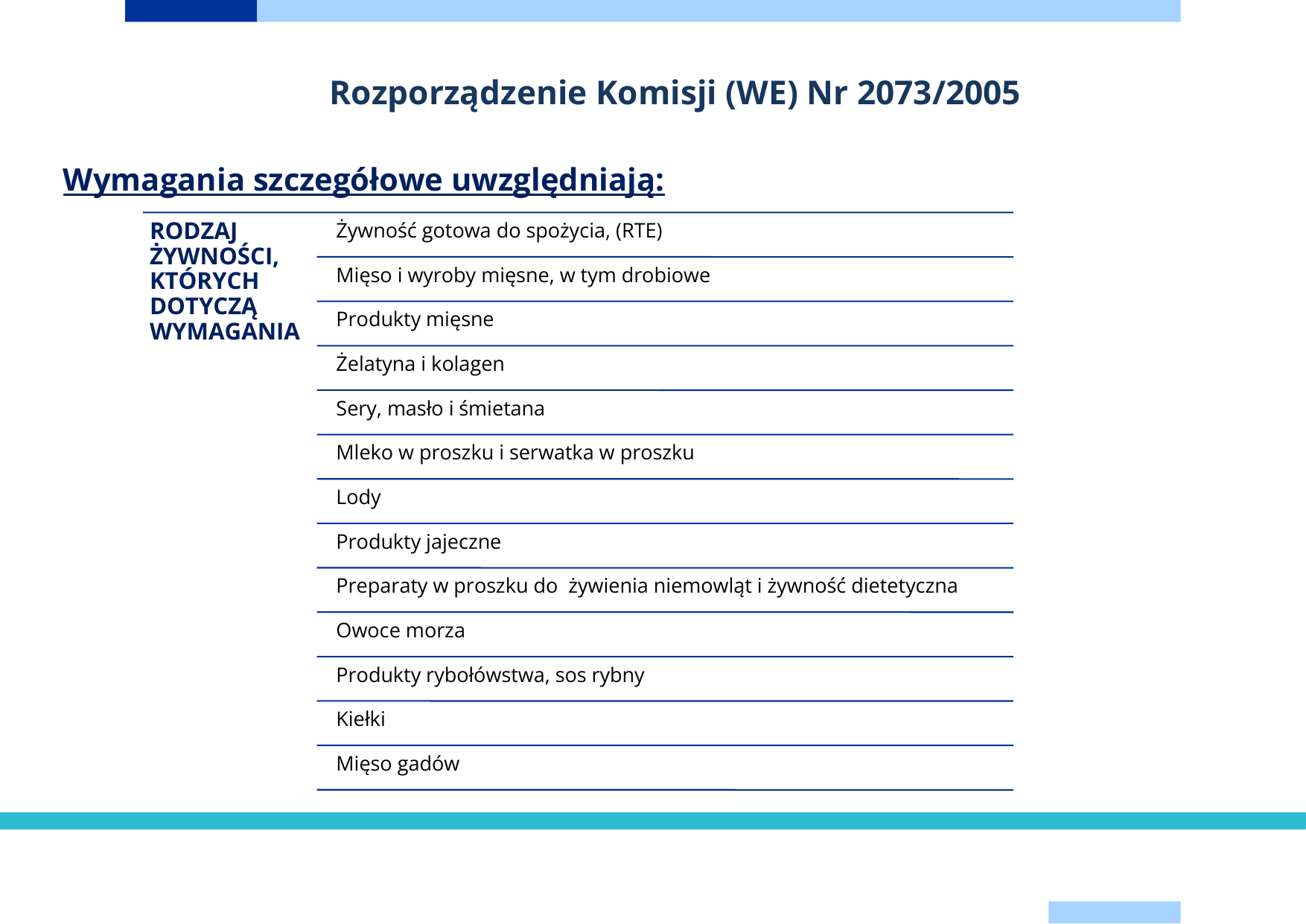

Rozporządzenie Komisji (WE) Nr 2073/2005

Wymagania szczegółowe uwzględniają:
RODZAJ ŻYWNOŚCI, KTÓRYCH DOTYCZĄ WYMAGANIA
Żywność gotowa do spożycia, (RTE)
Mięso i wyroby mięsne, w tym drobiowe
Produkty mięsne
Żelatyna i kolagen
Sery, masło i śmietana
Mleko w proszku i serwatka w proszku
Lody
Produkty jajeczne
Preparaty w proszku do  żywienia niemowląt i żywność dietetyczna
Owoce morza
Produkty rybołówstwa, sos rybny
Kiełki
Mięso gadów